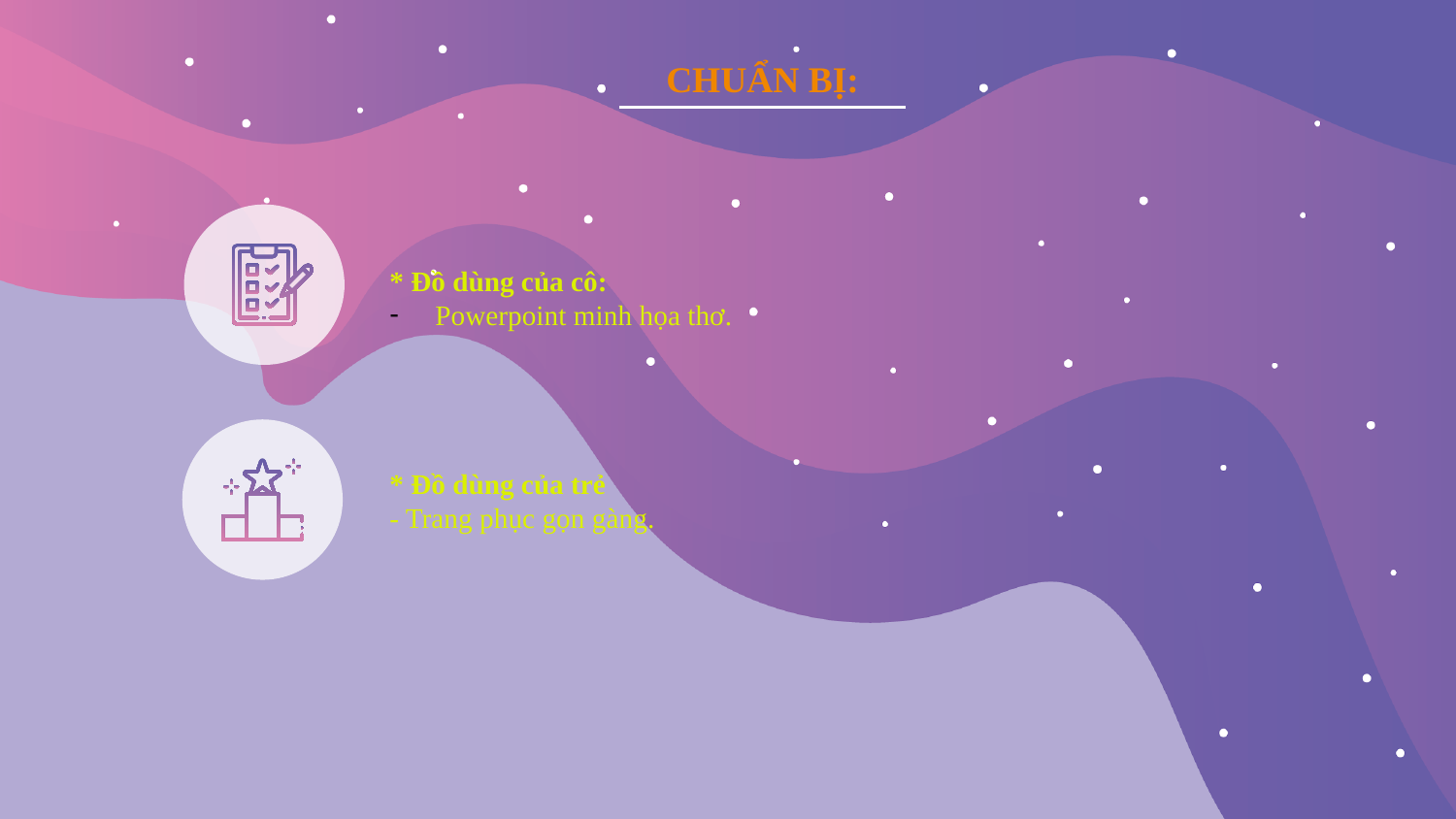

CHUẨN BỊ:

* Đồ dùng của cô:
Powerpoint minh họa thơ.

* Đồ dùng của trẻ
- Trang phục gọn gàng.